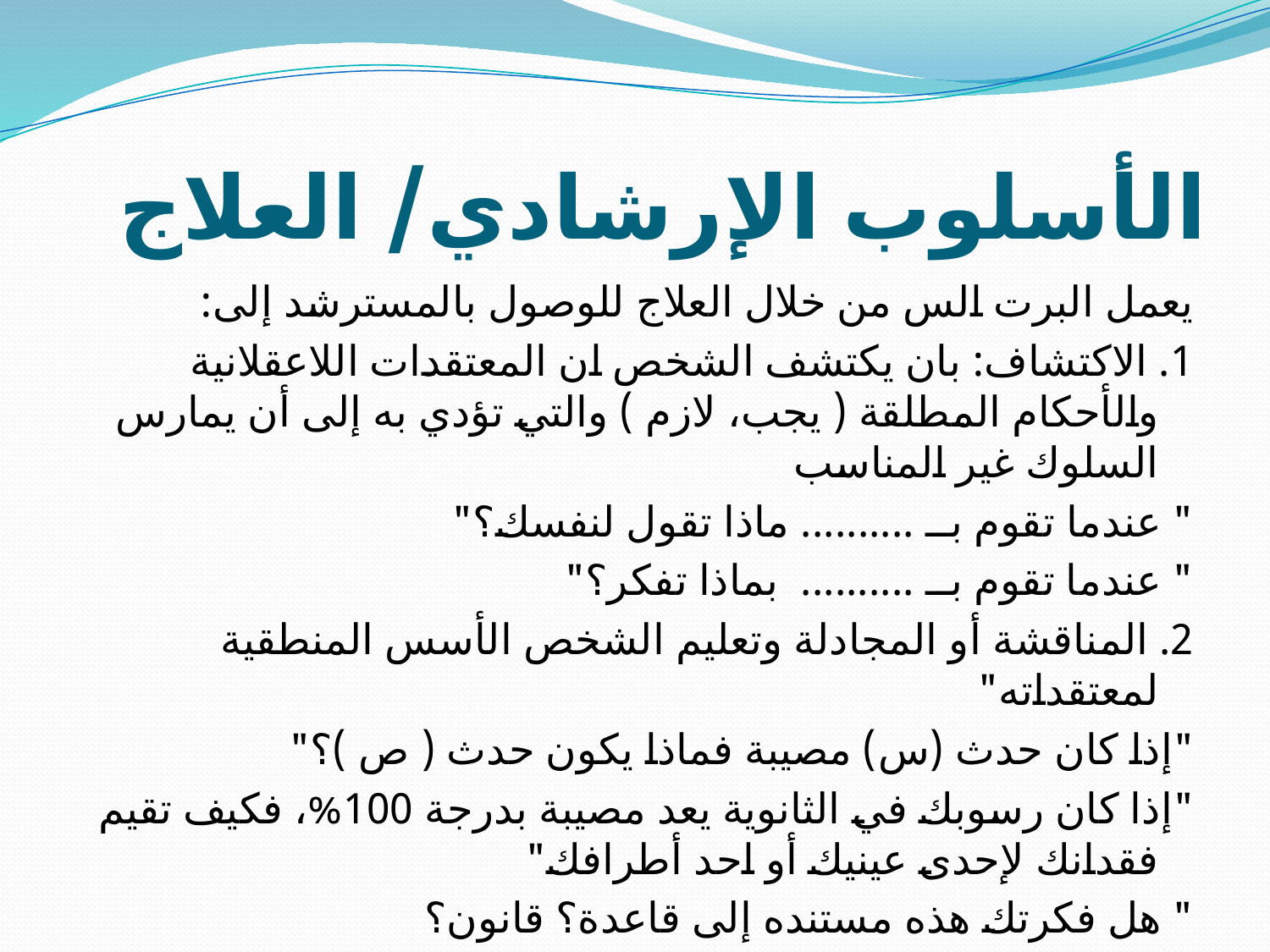

# الأسلوب الإرشادي/ العلاج
يعمل البرت الس من خلال العلاج للوصول بالمسترشد إلى:
1. الاكتشاف: بان يكتشف الشخص ان المعتقدات اللاعقلانية والأحكام المطلقة ( يجب، لازم ) والتي تؤدي به إلى أن يمارس السلوك غير المناسب
" عندما تقوم بــ .......... ماذا تقول لنفسك؟"
" عندما تقوم بــ ..........  بماذا تفكر؟"
2. المناقشة أو المجادلة وتعليم الشخص الأسس المنطقية لمعتقداته"
"إذا كان حدث (س) مصيبة فماذا يكون حدث ( ص )؟"
"إذا كان رسوبك في الثانوية يعد مصيبة بدرجة 100%، فكيف تقيم فقدانك لإحدى عينيك أو احد أطرافك"
" هل فكرتك هذه مستنده إلى قاعدة؟ قانون؟